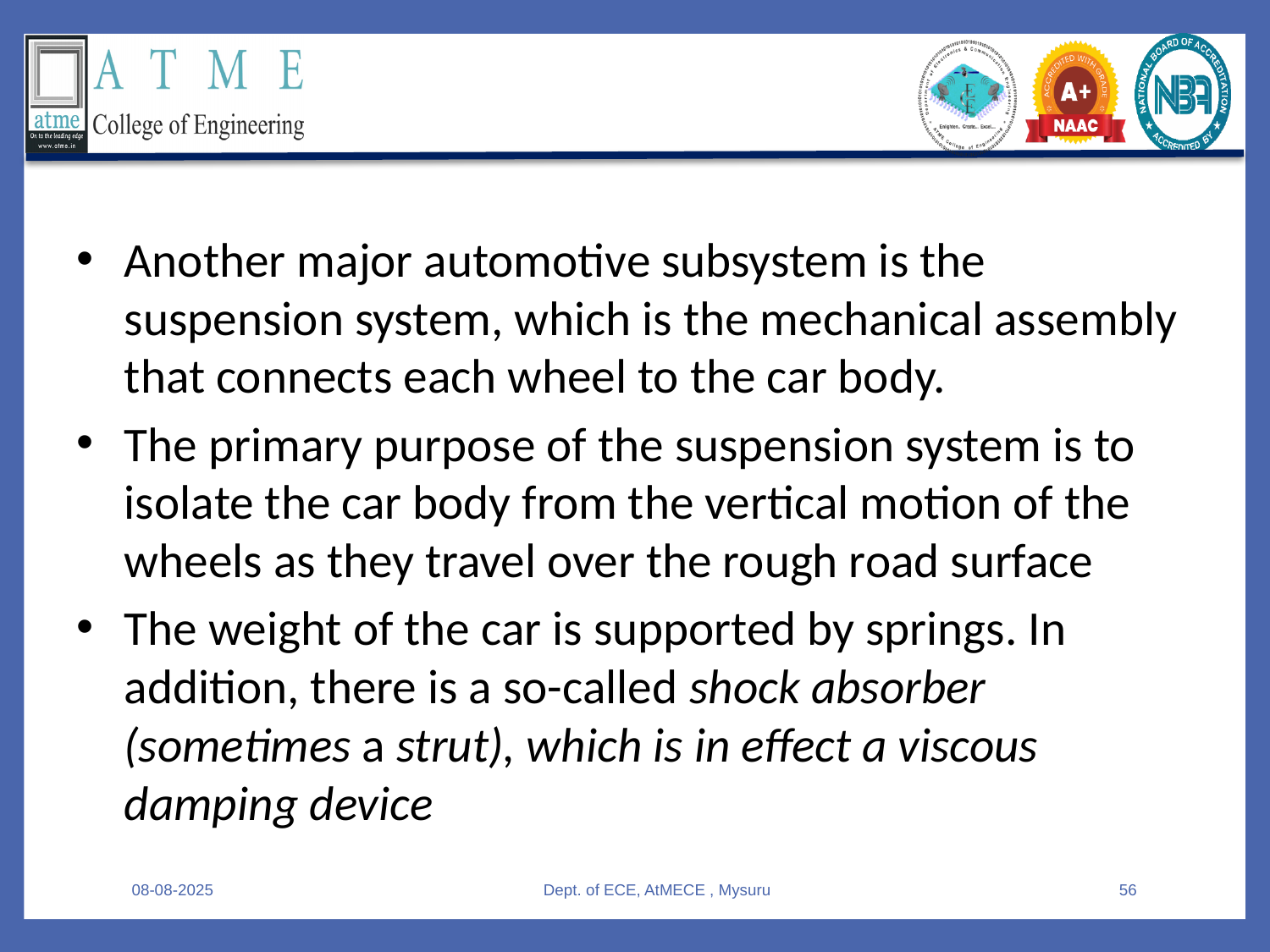

Another major automotive subsystem is the suspension system, which is the mechanical assembly that connects each wheel to the car body.
The primary purpose of the suspension system is to isolate the car body from the vertical motion of the wheels as they travel over the rough road surface
The weight of the car is supported by springs. In addition, there is a so-called shock absorber (sometimes a strut), which is in effect a viscous damping device
08-08-2025
Dept. of ECE, AtMECE , Mysuru
56